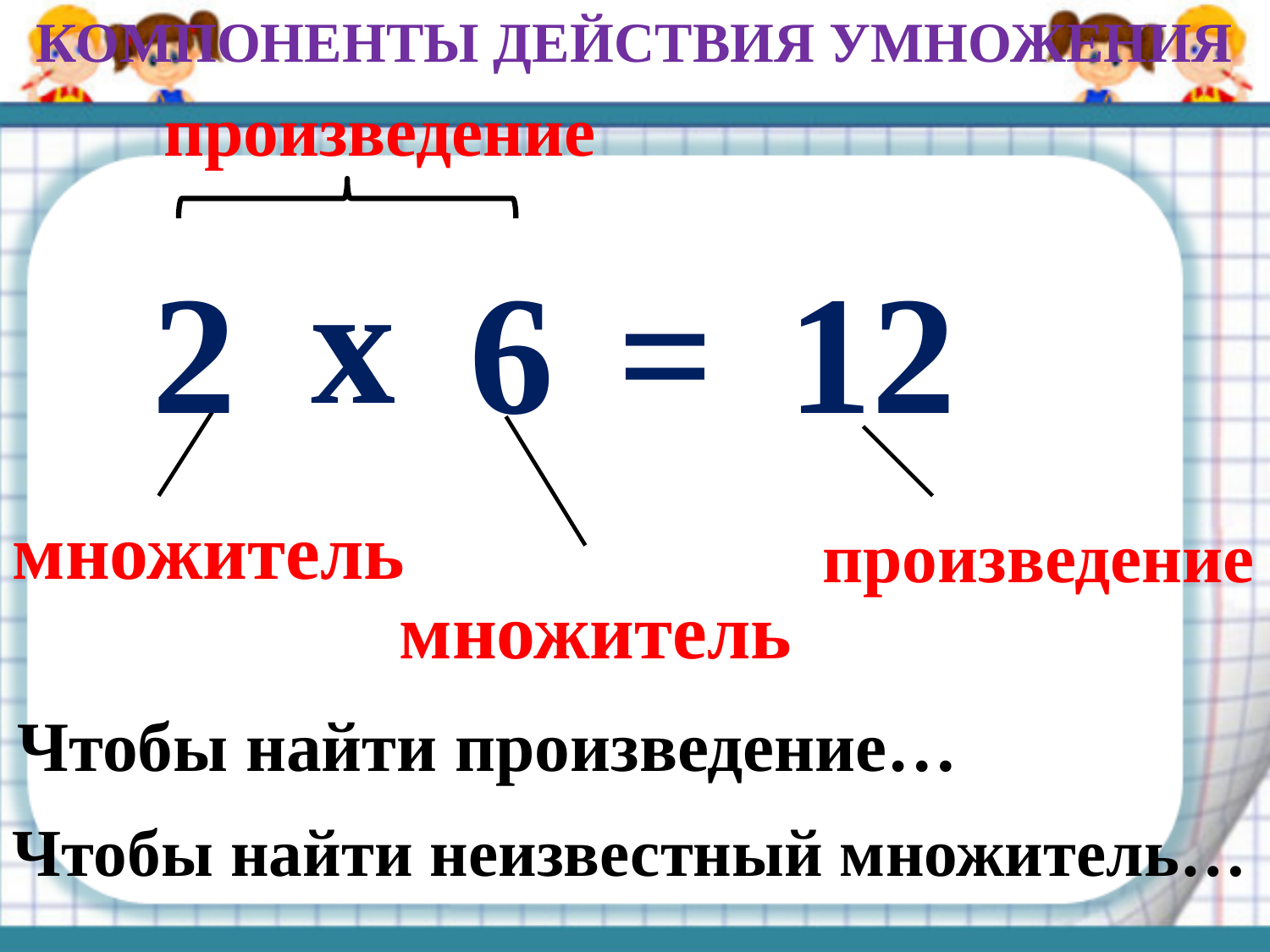

КОМПОНЕНТЫ ДЕЙСТВИЯ УМНОЖЕНИЯ

произведение
х
2
6
=
12
множитель
 произведение
множитель
Чтобы найти произведение…
Чтобы найти неизвестный множитель…